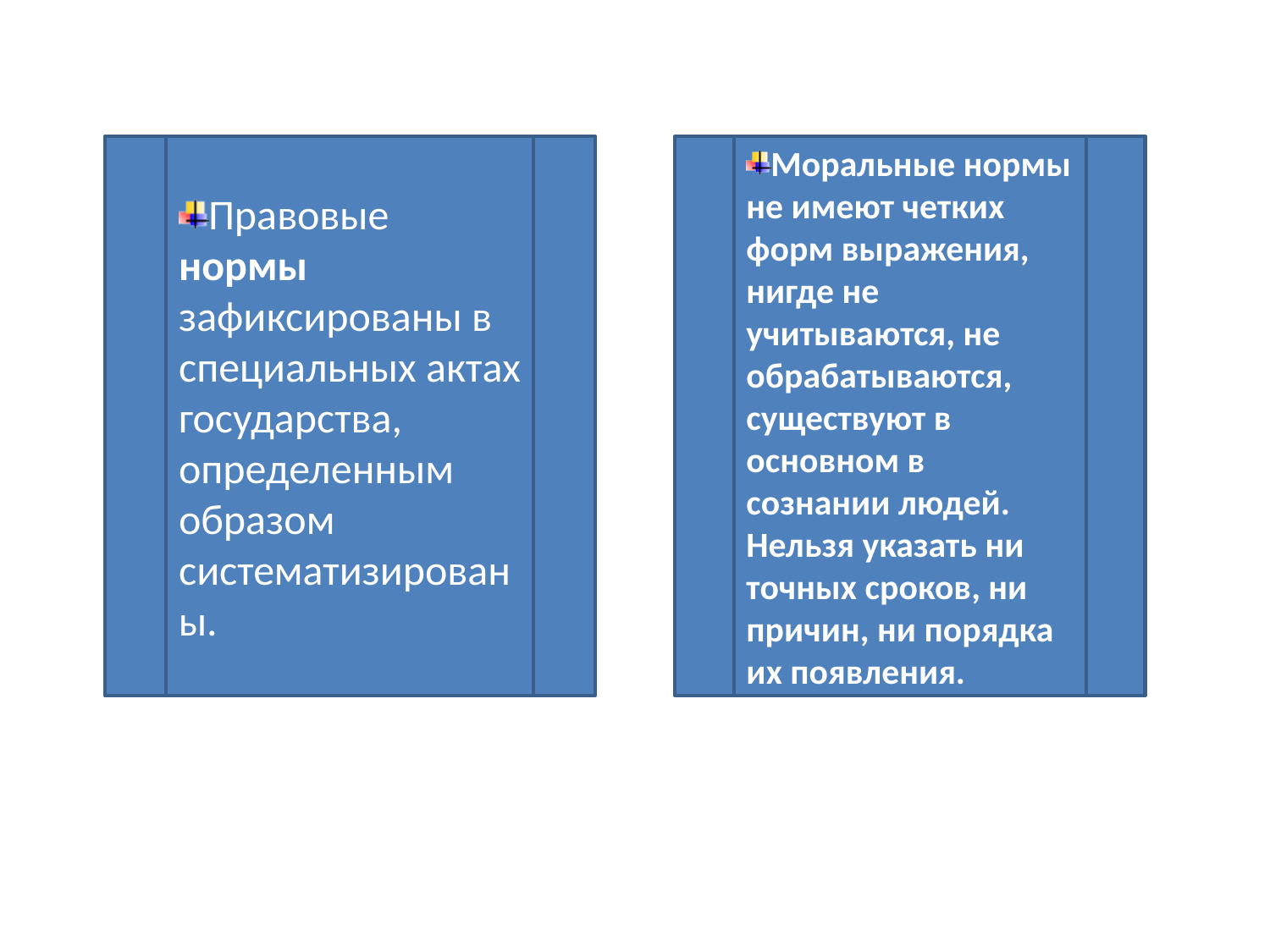

#

Правовые нормы зафиксированы в специальных актах государства, определенным образом систематизированы.
Моральные нормы не имеют четких форм выражения, нигде не учитываются, не обрабатываются, существуют в основном в сознании людей.  Нельзя указать ни точных сроков, ни причин, ни порядка их появления.